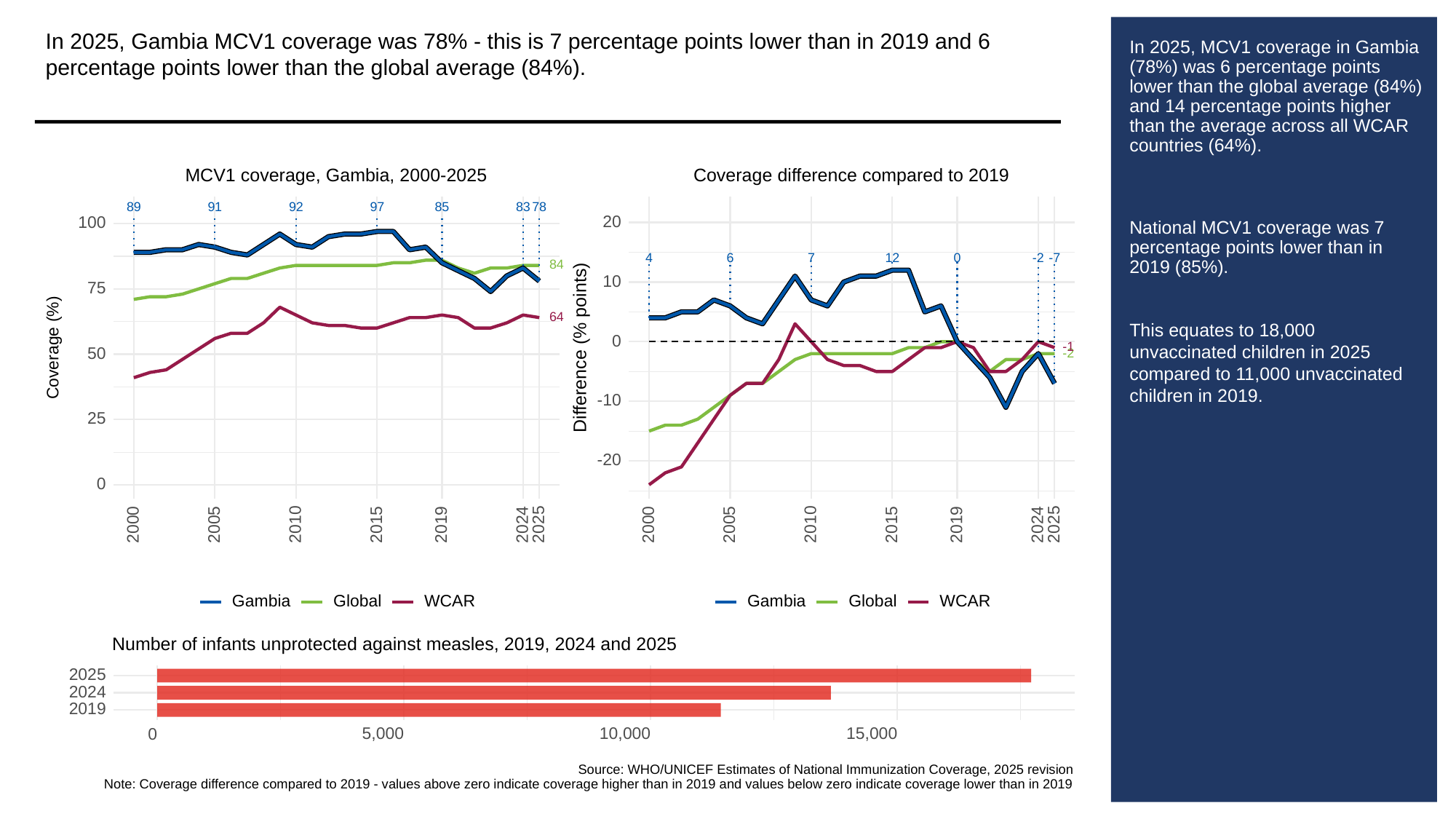

In 2025, Gambia MCV1 coverage was 78% - this is 7 percentage points lower than in 2019 and 6 percentage points lower than the global average (84%).
# In 2025, MCV1 coverage in Gambia (78%) was 6 percentage points lower than the global average (84%) and 14 percentage points higher than the average across all WCAR countries (64%).

National MCV1 coverage was 7 percentage points lower than in 2019 (85%).

This equates to 18,000 unvaccinated children in 2025 compared to 11,000 unvaccinated children in 2019.

MCV1 coverage, Gambia, 2000-2025
Coverage difference compared to 2019

83
89
91
92
97
85
78
20
100

6
0
12
-2
4
7
-7

84

10

75

64

0
Difference (% points)
Coverage (%)

-1
50
-2

-10

25

-20

0

2000
2005
2010
2015
2019
2024
2025
2000
2005
2010
2015
2019
2024
2025
Gambia
Global
WCAR
Gambia
Global
WCAR

Number of infants unprotected against measles, 2019, 2024 and 2025

2025

2024

2019

5,000
10,000
15,000
0
Source: WHO/UNICEF Estimates of National Immunization Coverage, 2025 revision
Note: Coverage difference compared to 2019 - values above zero indicate coverage higher than in 2019 and values below zero indicate coverage lower than in 2019